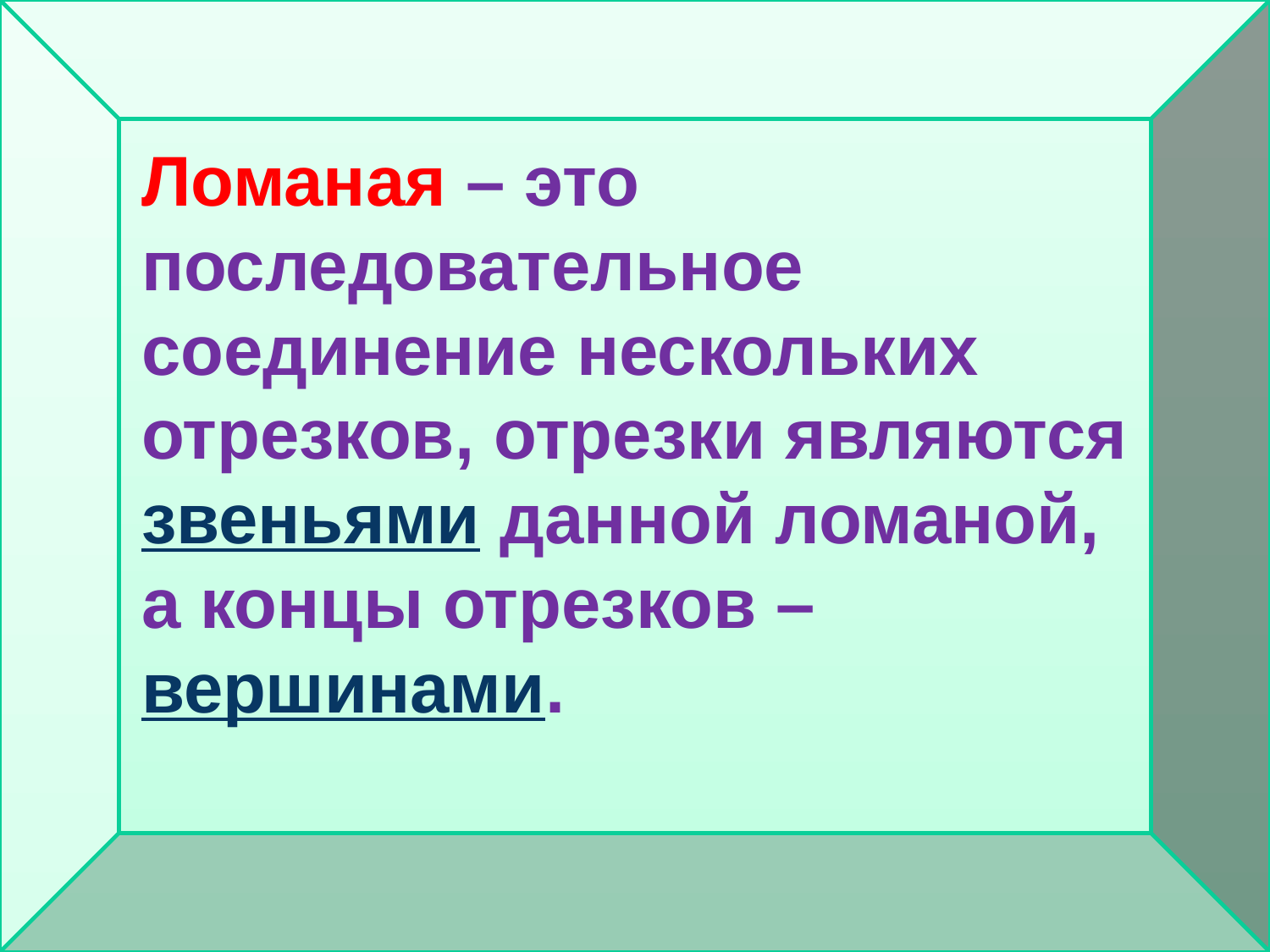

Ломаная – это последовательное соединение нескольких отрезков, отрезки являются звеньями данной ломаной, а концы отрезков – вершинами.